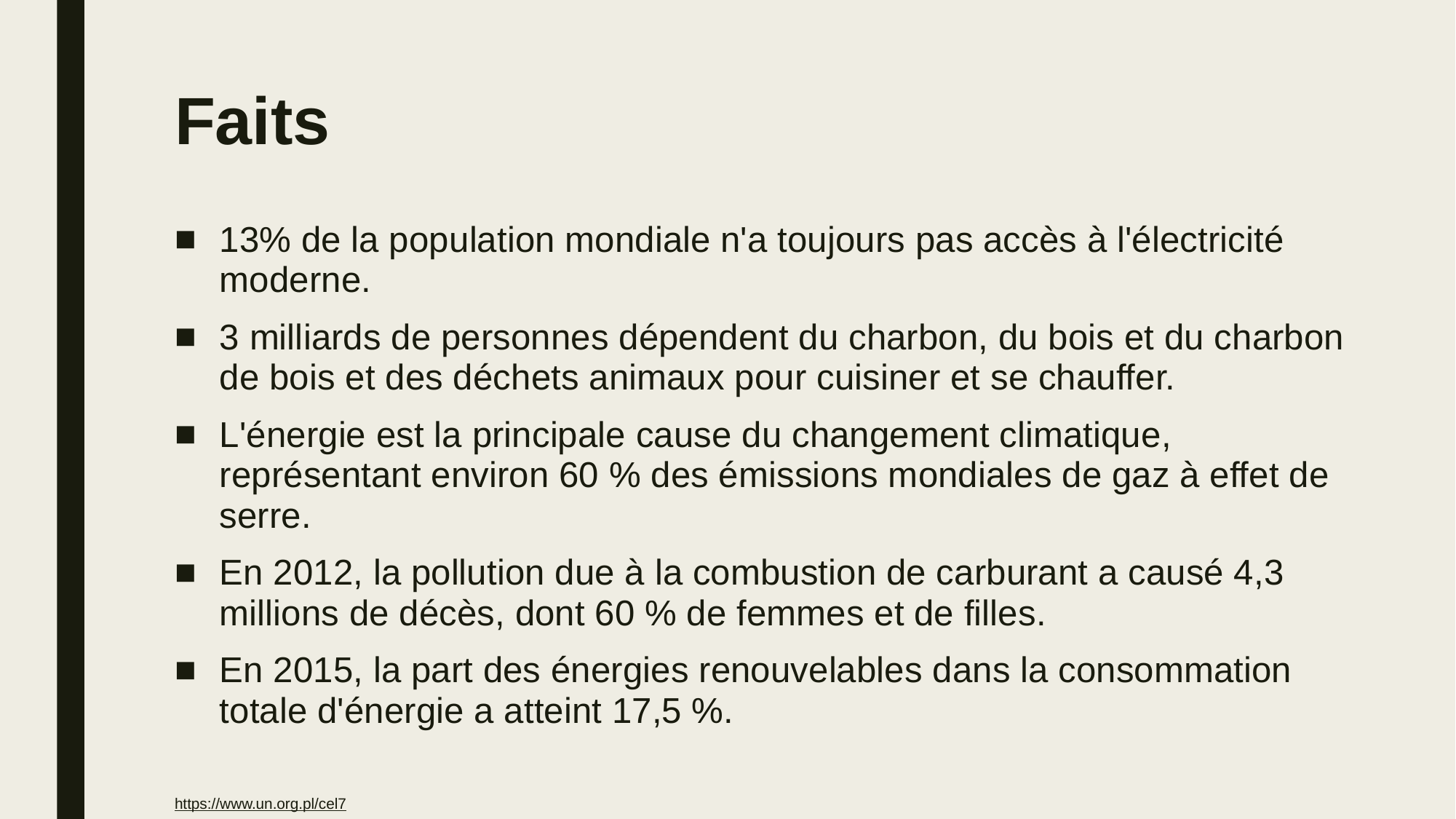

# Faits
13% de la population mondiale n'a toujours pas accès à l'électricité moderne.
3 milliards de personnes dépendent du charbon, du bois et du charbon de bois et des déchets animaux pour cuisiner et se chauffer.
L'énergie est la principale cause du changement climatique, représentant environ 60 % des émissions mondiales de gaz à effet de serre.
En 2012, la pollution due à la combustion de carburant a causé 4,3 millions de décès, dont 60 % de femmes et de filles.
En 2015, la part des énergies renouvelables dans la consommation totale d'énergie a atteint 17,5 %.

https://www.un.org.pl/cel7